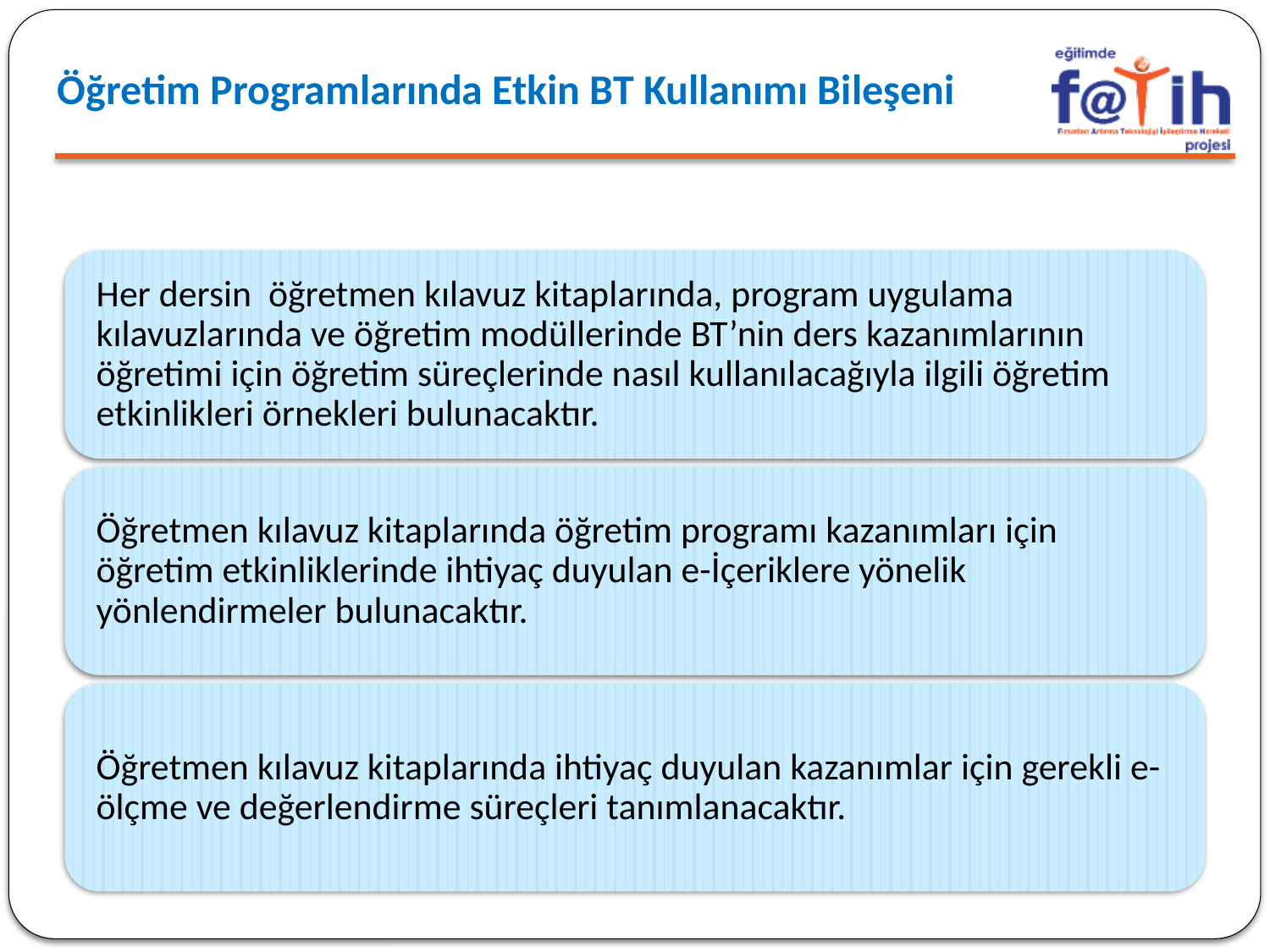

Öğretim Programlarında Etkin BT Kullanımı Bileşeni
Her dersin  öğretmen kılavuz kitaplarında, program uygulama kılavuzlarında ve öğretim modüllerinde BT’nin ders kazanımlarının öğretimi için öğretim süreçlerinde nasıl kullanılacağıyla ilgili öğretim etkinlikleri örnekleri bulunacaktır.
Öğretmen kılavuz kitaplarında öğretim programı kazanımları için öğretim etkinliklerinde ihtiyaç duyulan e-İçeriklere yönelik yönlendirmeler bulunacaktır.
Öğretmen kılavuz kitaplarında ihtiyaç duyulan kazanımlar için gerekli e-ölçme ve değerlendirme süreçleri tanımlanacaktır.